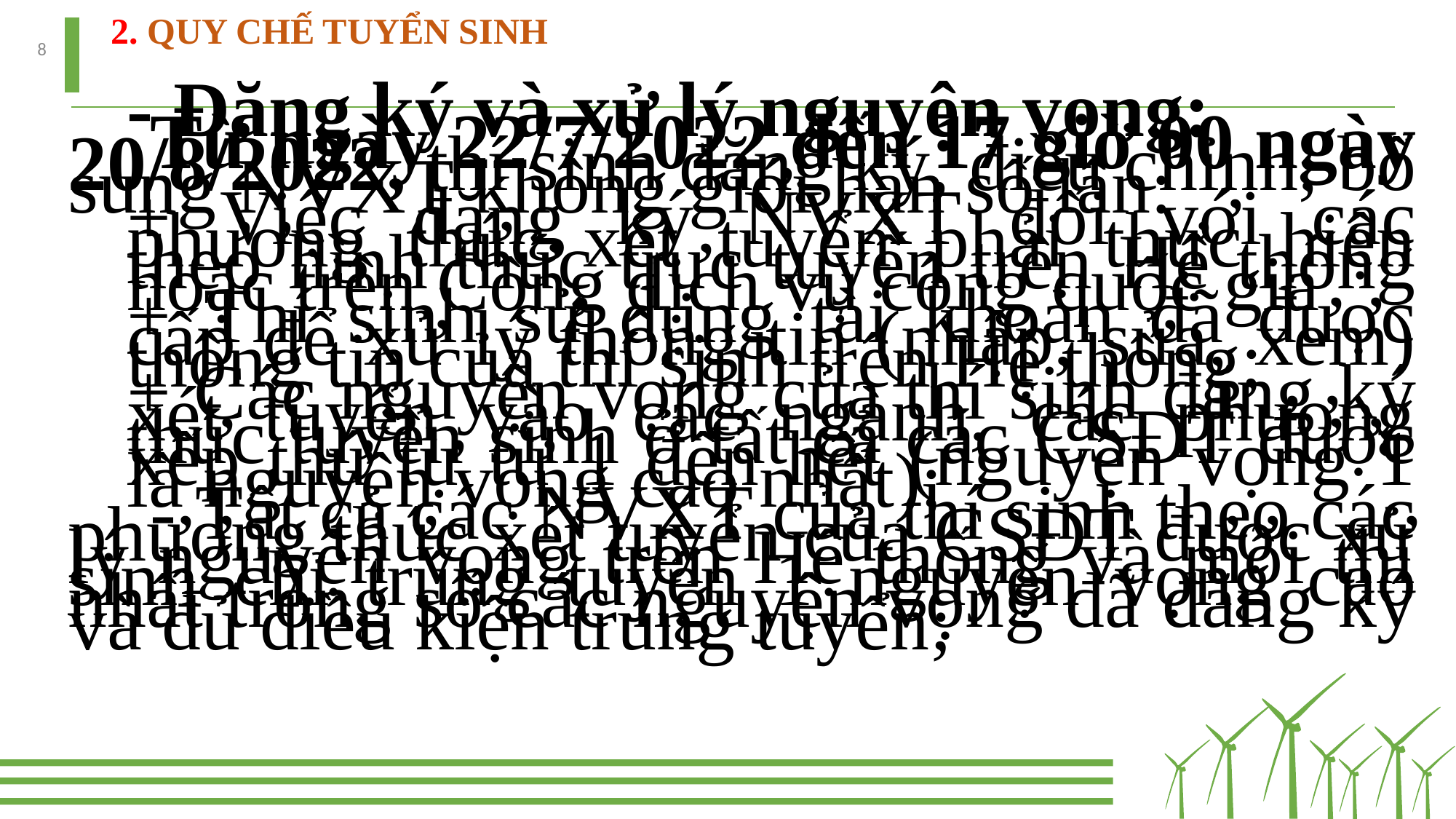

# 2. QUY CHẾ TUYỂN SINH
8
- Đăng ký và xử lý nguyện vọng:
    Từ ngày 22/7/2022 đến 17 giờ 00 ngày 20/8/2022, thí sinh đăng ký, điều chỉnh, bổ sung NVXT không giới hạn số lần:
+ Việc đăng ký NVXT đối với các phương thức xét tuyển phải thực hiện theo hình thức trực tuyến trên Hệ thống hoặc trên Cổng dịch vụ công quốc gia
+ Thí sinh sử dụng tài khoản đã được cấp để xử lý thông tin (nhập, sửa, xem) thông tin của thí sinh trên Hệ thống;
+ Các nguyện vọng của thí sinh đăng ký xét tuyển vào các ngành, các phương thức tuyển sinh ở tất cả các CSĐT được xếp thứ tự từ 1 đến hết (nguyện vọng 1 là nguyện vọng cao nhất);
    - Tất cả các NVXT của thí sinh theo các phương thức xét tuyển của CSĐT được xử lý nguyện vọng trên Hệ thống và mỗi thí sinh chỉ trúng tuyển 1 nguyện vọng cao nhất trong số các nguyện vọng đã đăng ký và đủ điều kiện trúng tuyển;